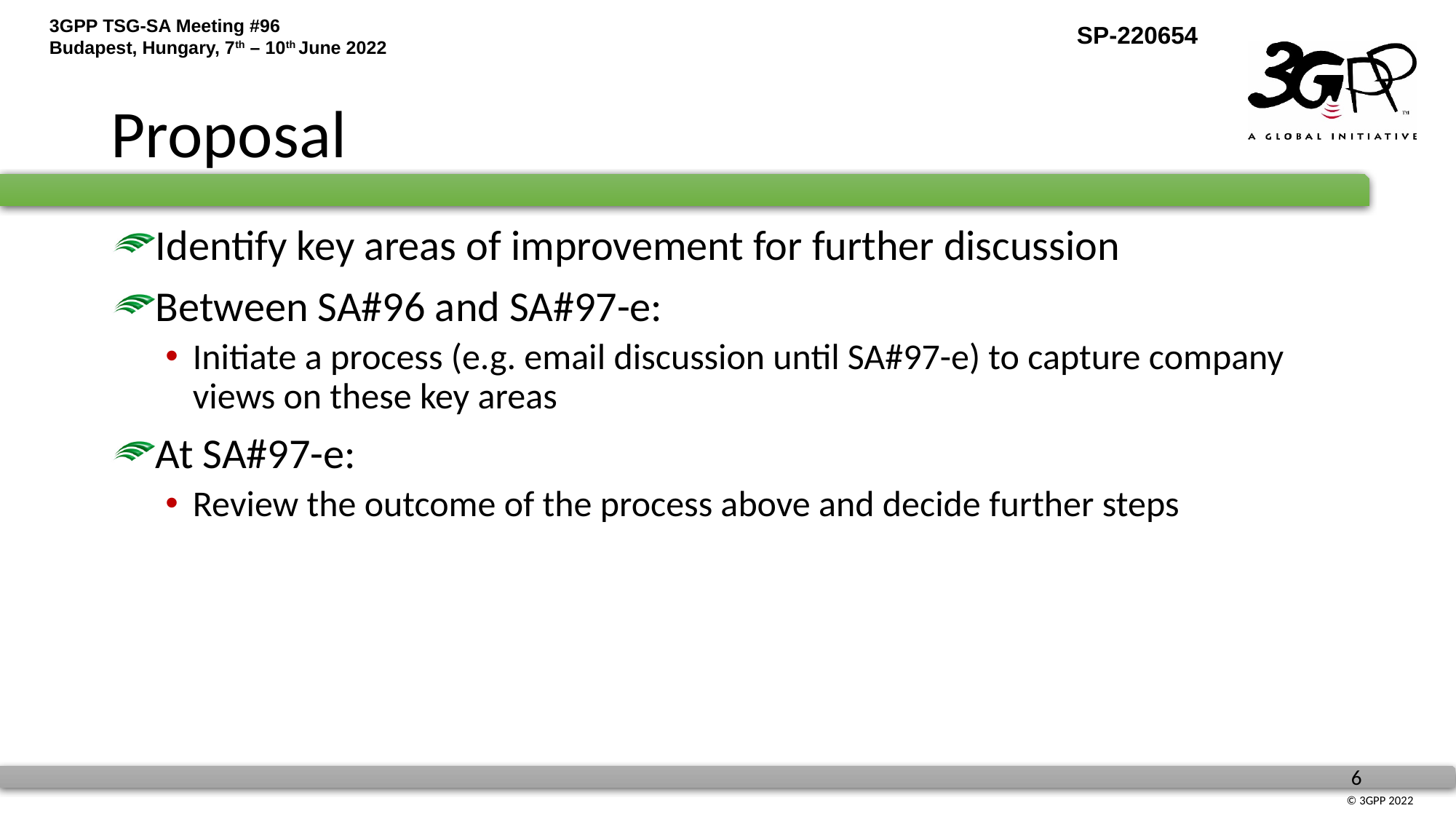

# Proposal
Identify key areas of improvement for further discussion
Between SA#96 and SA#97-e:
Initiate a process (e.g. email discussion until SA#97-e) to capture company views on these key areas
At SA#97-e:
Review the outcome of the process above and decide further steps